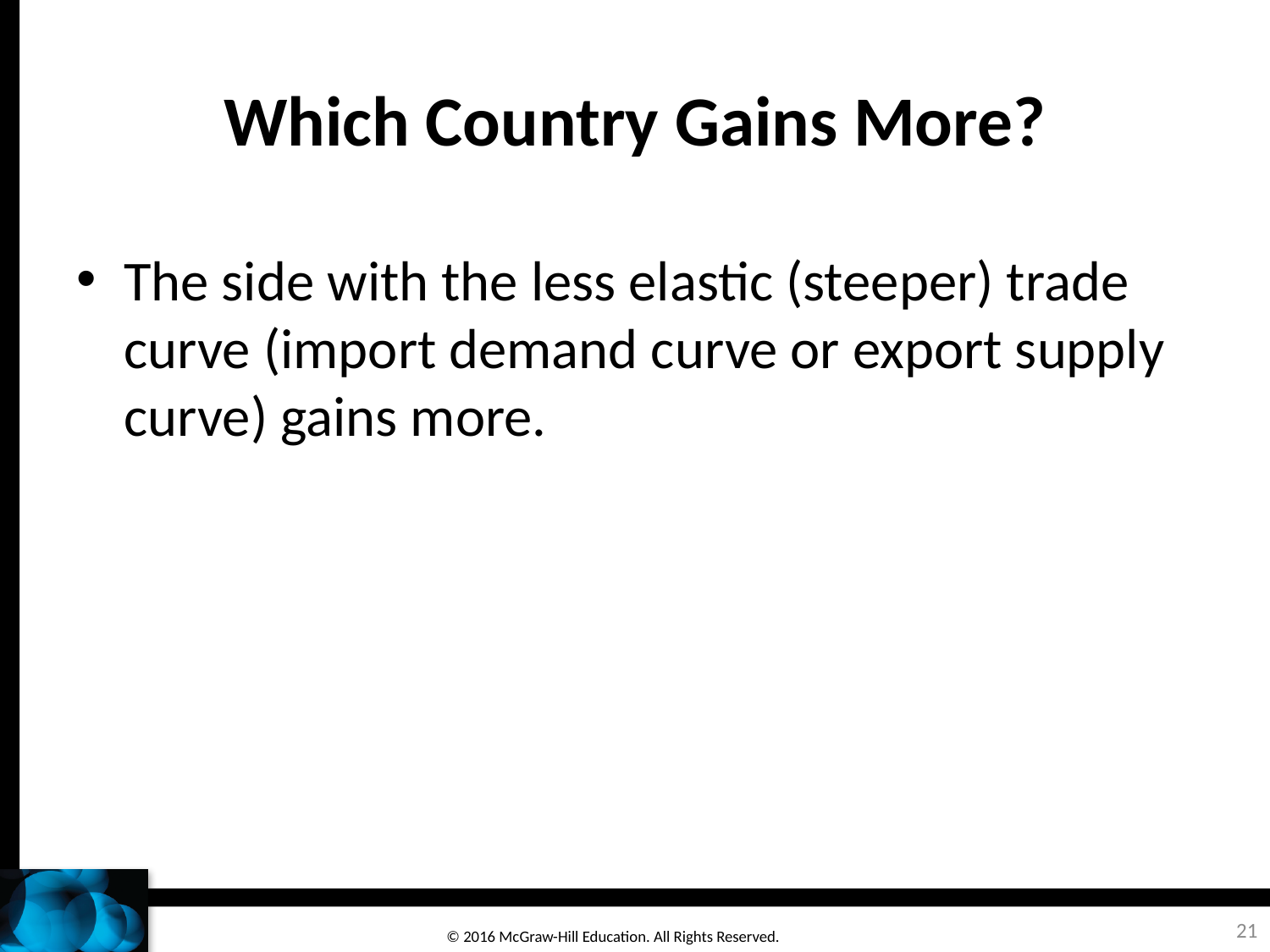

# Which Country Gains More?

The side with the less elastic (steeper) trade curve (import demand curve or export supply curve) gains more.
21
© 2016 McGraw-Hill Education. All Rights Reserved.